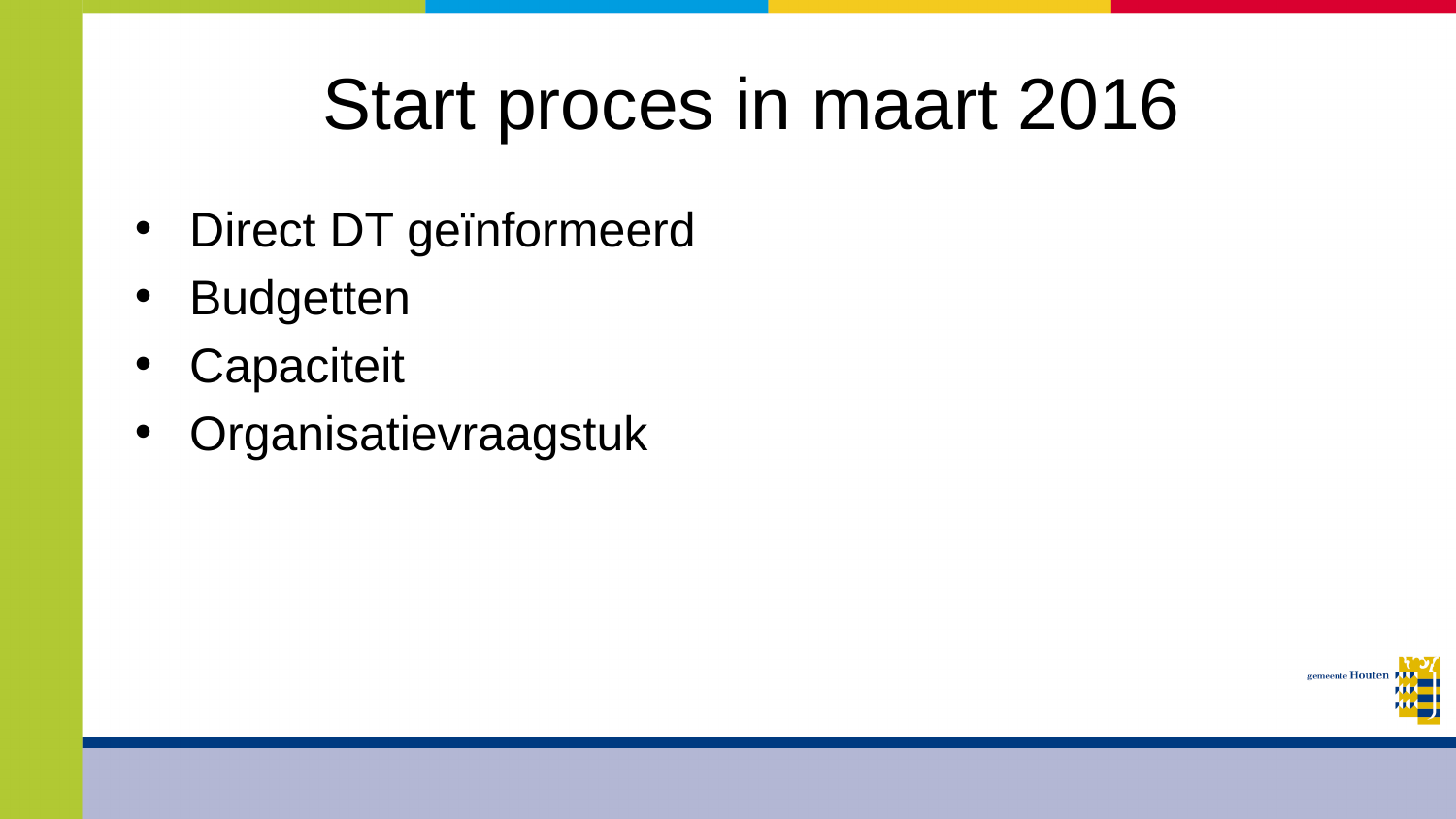

# Start proces in maart 2016
Direct DT geïnformeerd
Budgetten
Capaciteit
Organisatievraagstuk